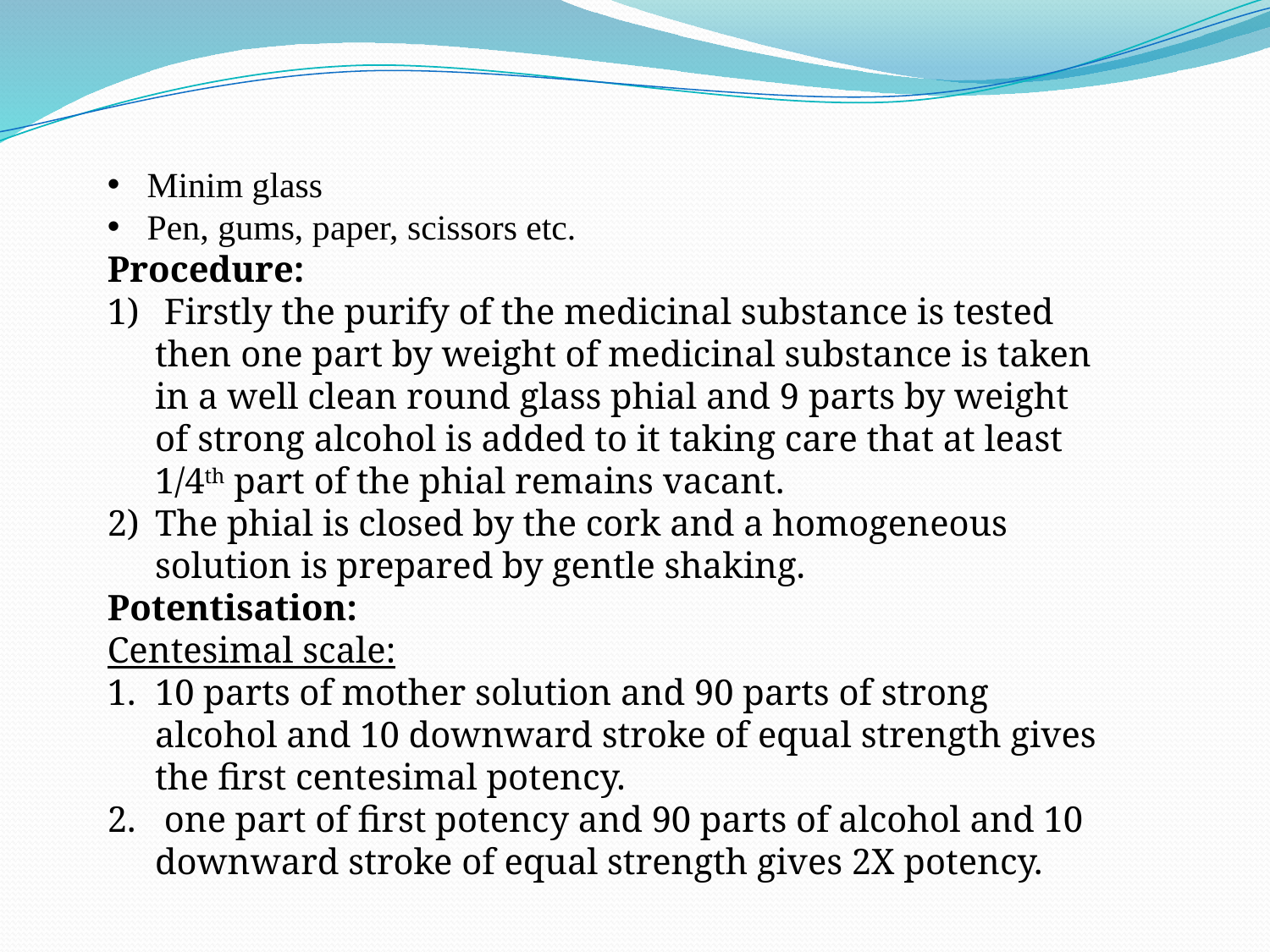

Minim glass
Pen, gums, paper, scissors etc.
Procedure:
 Firstly the purify of the medicinal substance is tested then one part by weight of medicinal substance is taken in a well clean round glass phial and 9 parts by weight of strong alcohol is added to it taking care that at least 1/4th part of the phial remains vacant.
The phial is closed by the cork and a homogeneous solution is prepared by gentle shaking.
Potentisation:
Centesimal scale:
10 parts of mother solution and 90 parts of strong alcohol and 10 downward stroke of equal strength gives the first centesimal potency.
 one part of first potency and 90 parts of alcohol and 10 downward stroke of equal strength gives 2X potency.